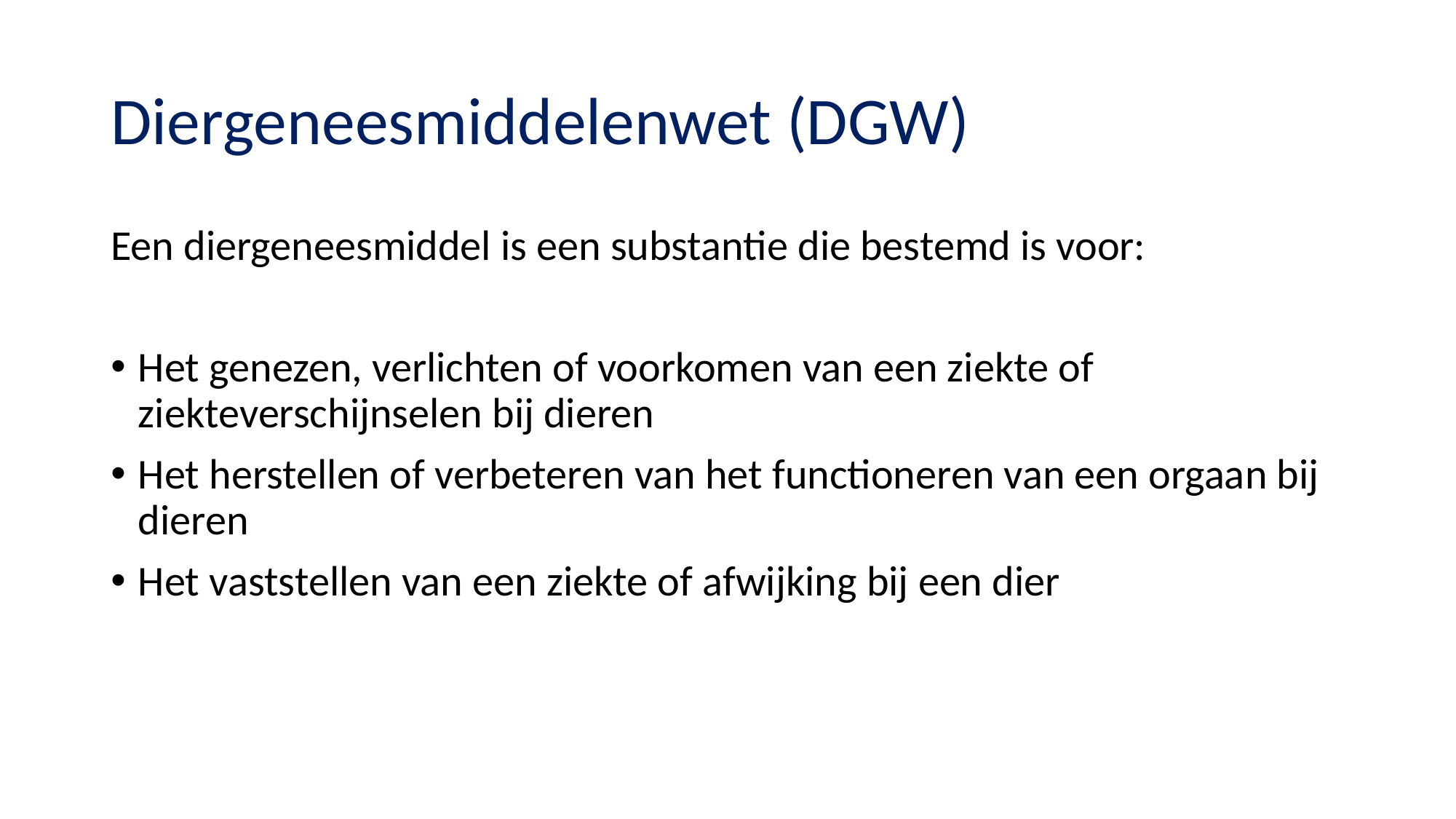

# Diergeneesmiddelenwet (DGW)
Een diergeneesmiddel is een substantie die bestemd is voor:

Het genezen, verlichten of voorkomen van een ziekte of ziekteverschijnselen bij dieren
Het herstellen of verbeteren van het functioneren van een orgaan bij dieren
Het vaststellen van een ziekte of afwijking bij een dier